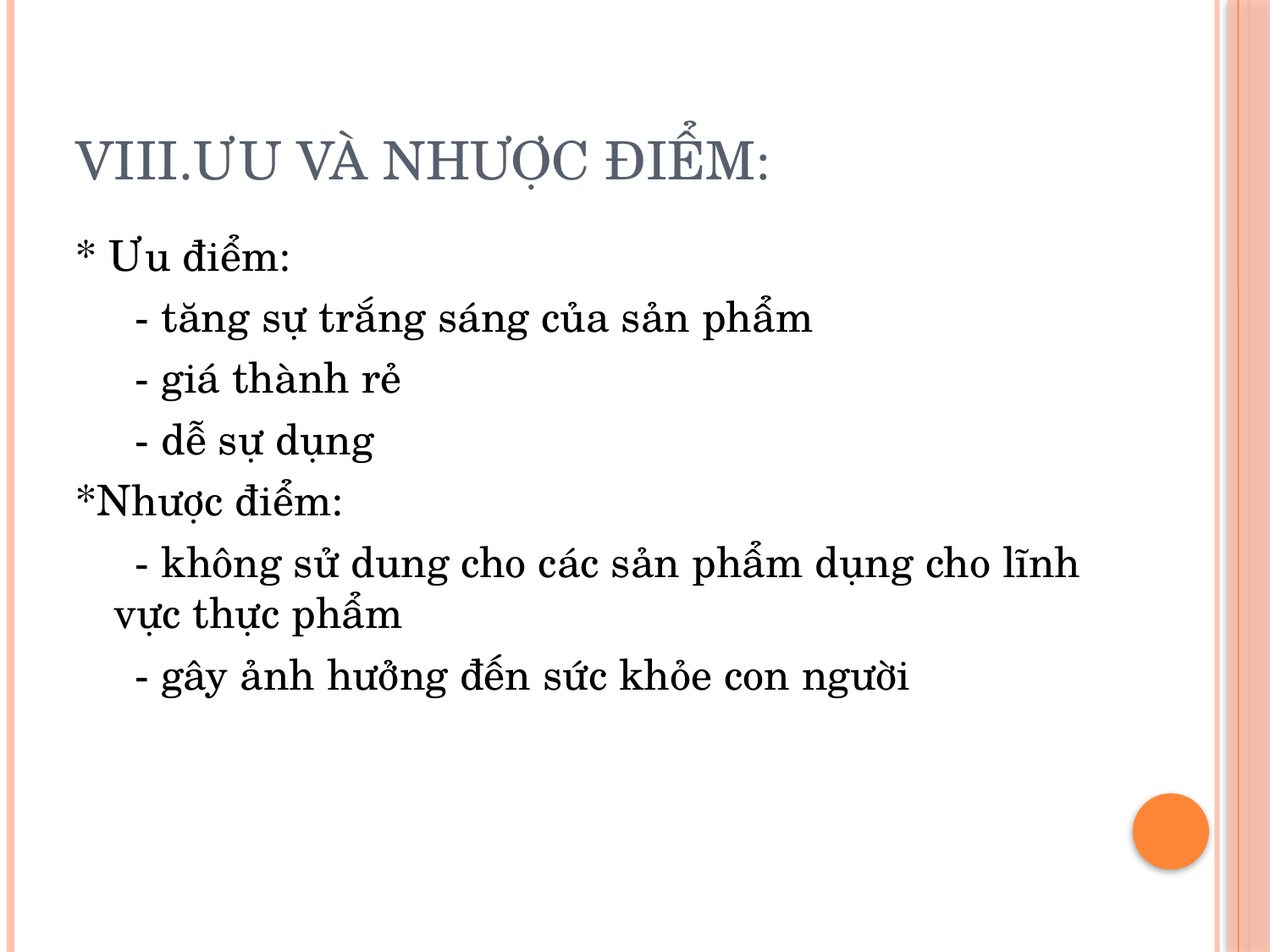

# VIII.Ưu và nhược điểm:
* Ưu điểm:
     - tăng sự trắng sáng của sản phẩm
     - giá thành rẻ
     - dễ sự dụng
*Nhược điểm:
     - không sử dung cho các sản phẩm dụng cho lĩnh vực thực phẩm
     - gây ảnh hưởng đến sức khỏe con người